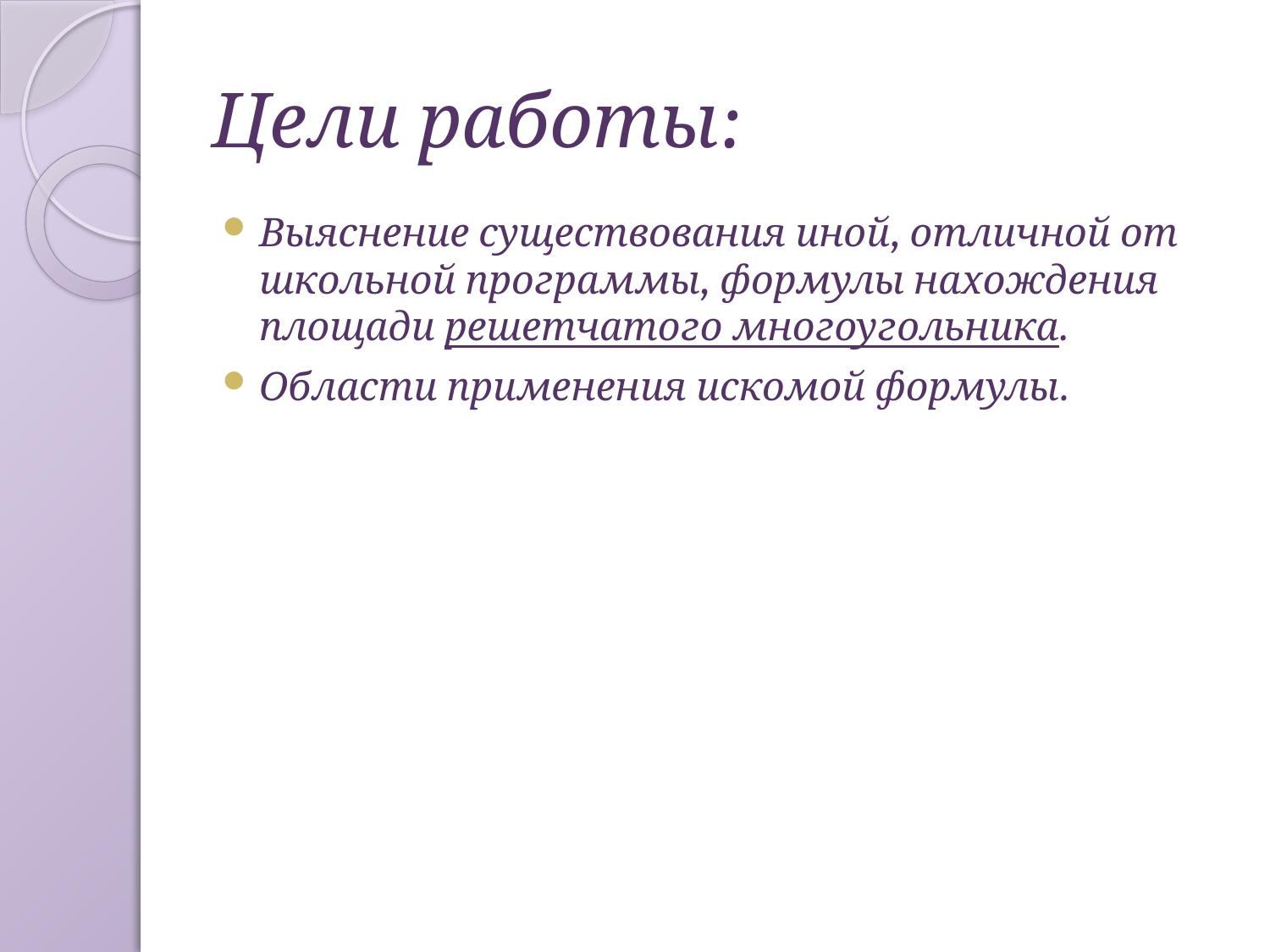

# Цели работы:
Выяснение существования иной, отличной от школьной программы, формулы нахождения площади решетчатого многоугольника.
Области применения искомой формулы.